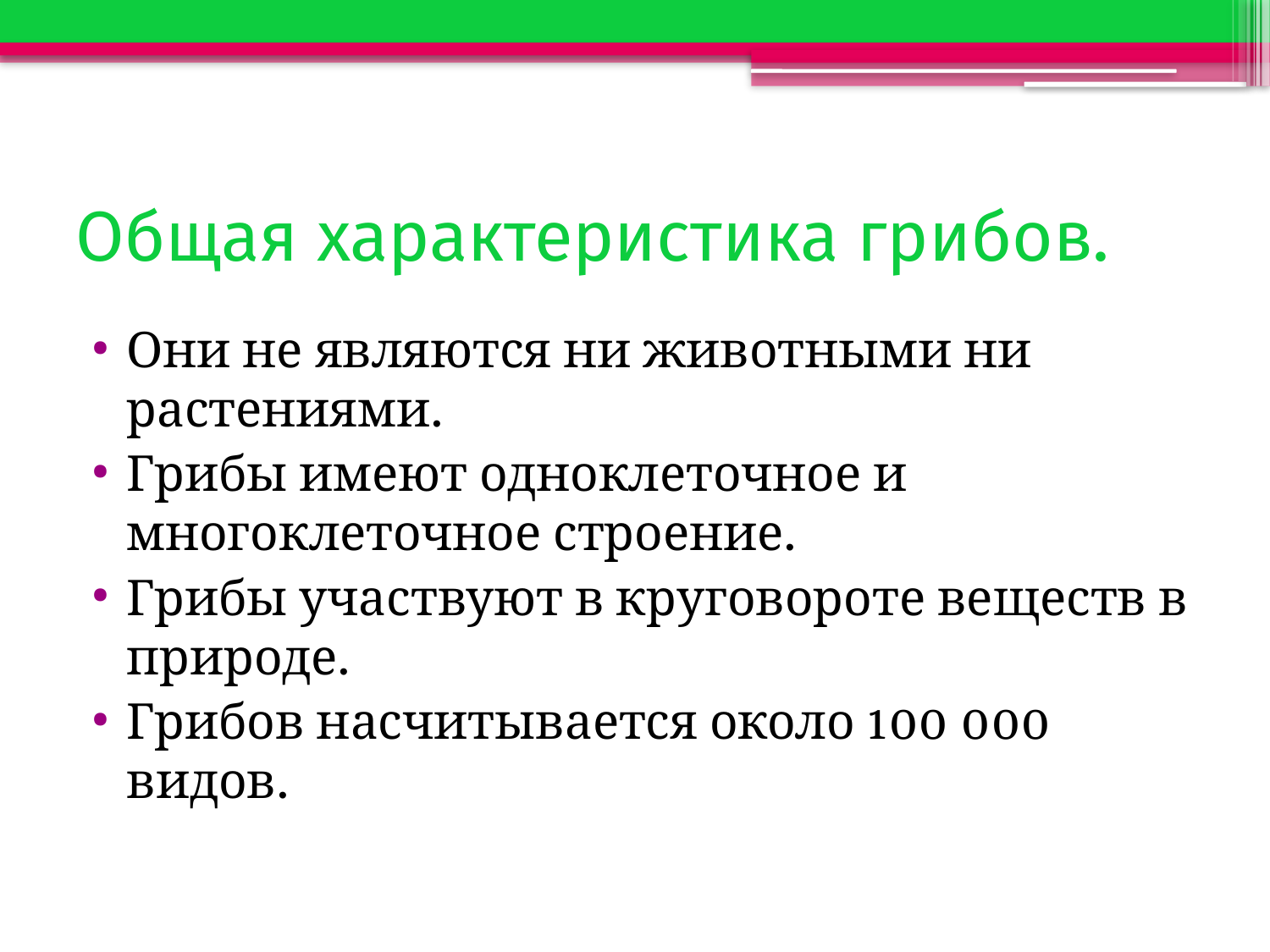

# Общая характеристика грибов.
Они не являются ни животными ни растениями.
Грибы имеют одноклеточное и многоклеточное строение.
Грибы участвуют в круговороте веществ в природе.
Грибов насчитывается около 100 000 видов.